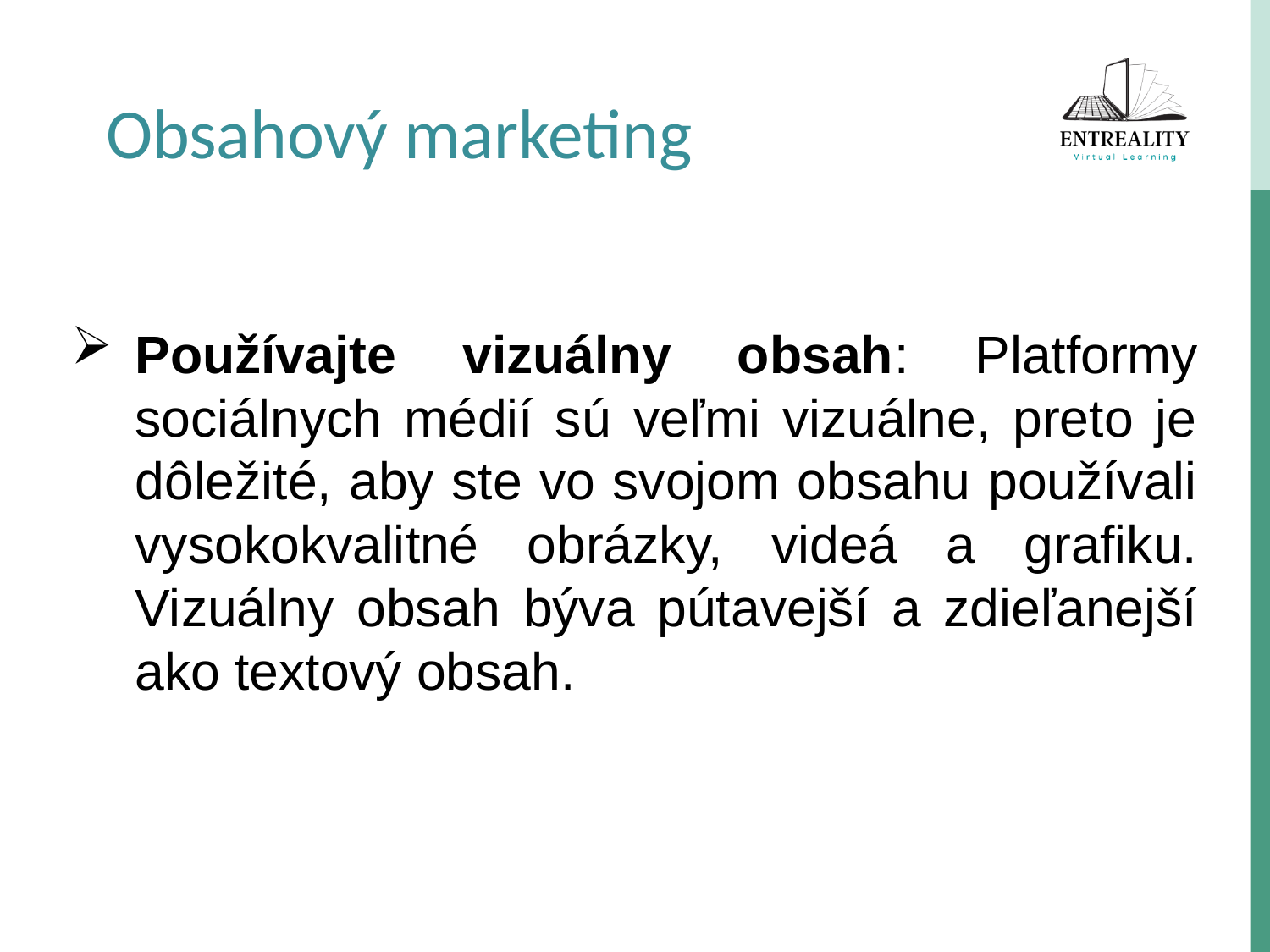

Obsahový marketing

Používajte vizuálny obsah: Platformy sociálnych médií sú veľmi vizuálne, preto je dôležité, aby ste vo svojom obsahu používali vysokokvalitné obrázky, videá a grafiku. Vizuálny obsah býva pútavejší a zdieľanejší ako textový obsah.